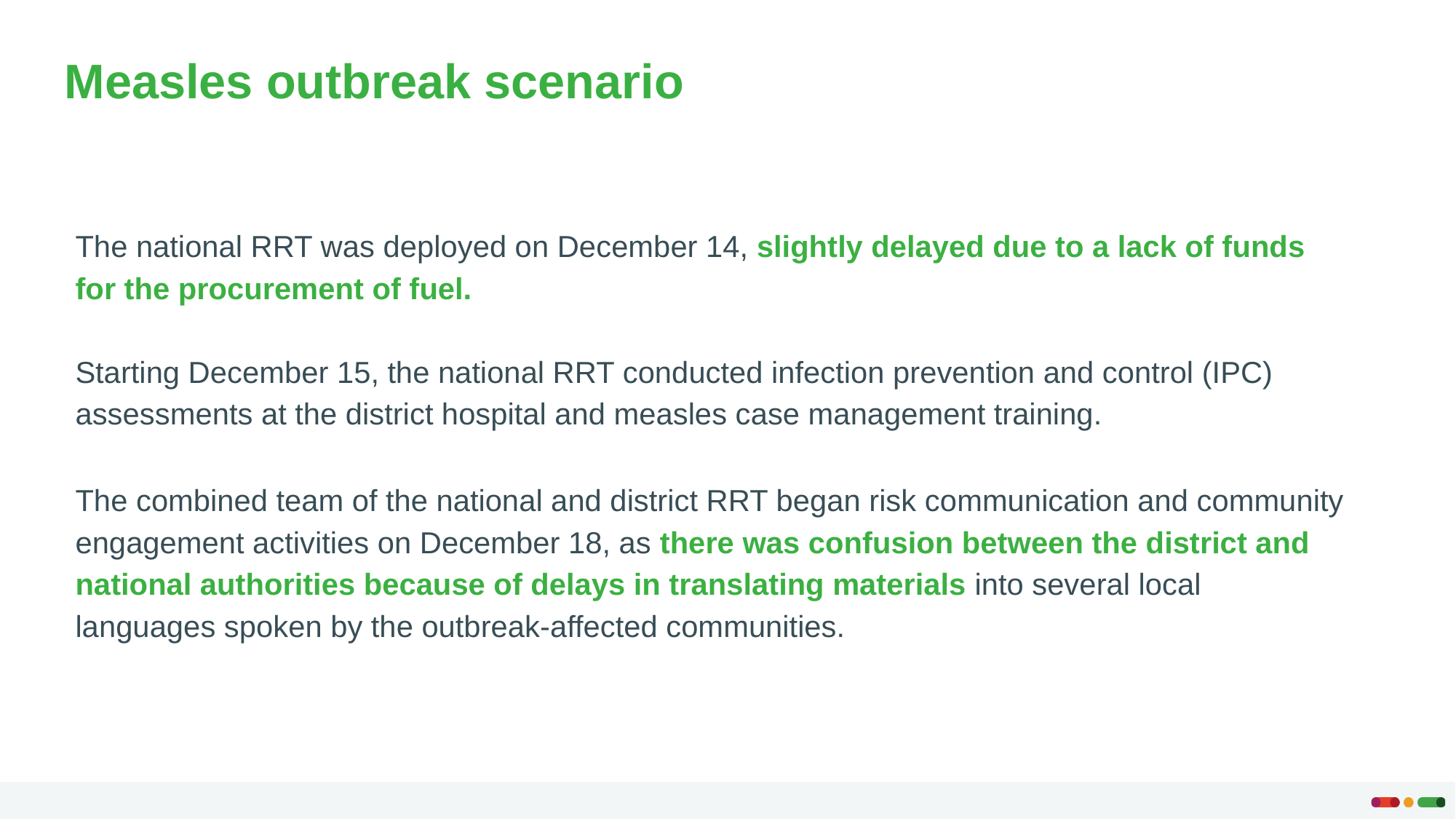

# Measles outbreak scenario
The national RRT was deployed on December 14, slightly delayed due to a lack of funds for the procurement of fuel.
Starting December 15, the national RRT conducted infection prevention and control (IPC) assessments at the district hospital and measles case management training.

The combined team of the national and district RRT began risk communication and community engagement activities on December 18, as there was confusion between the district and national authorities because of delays in translating materials into several local languages spoken by the outbreak-affected communities.